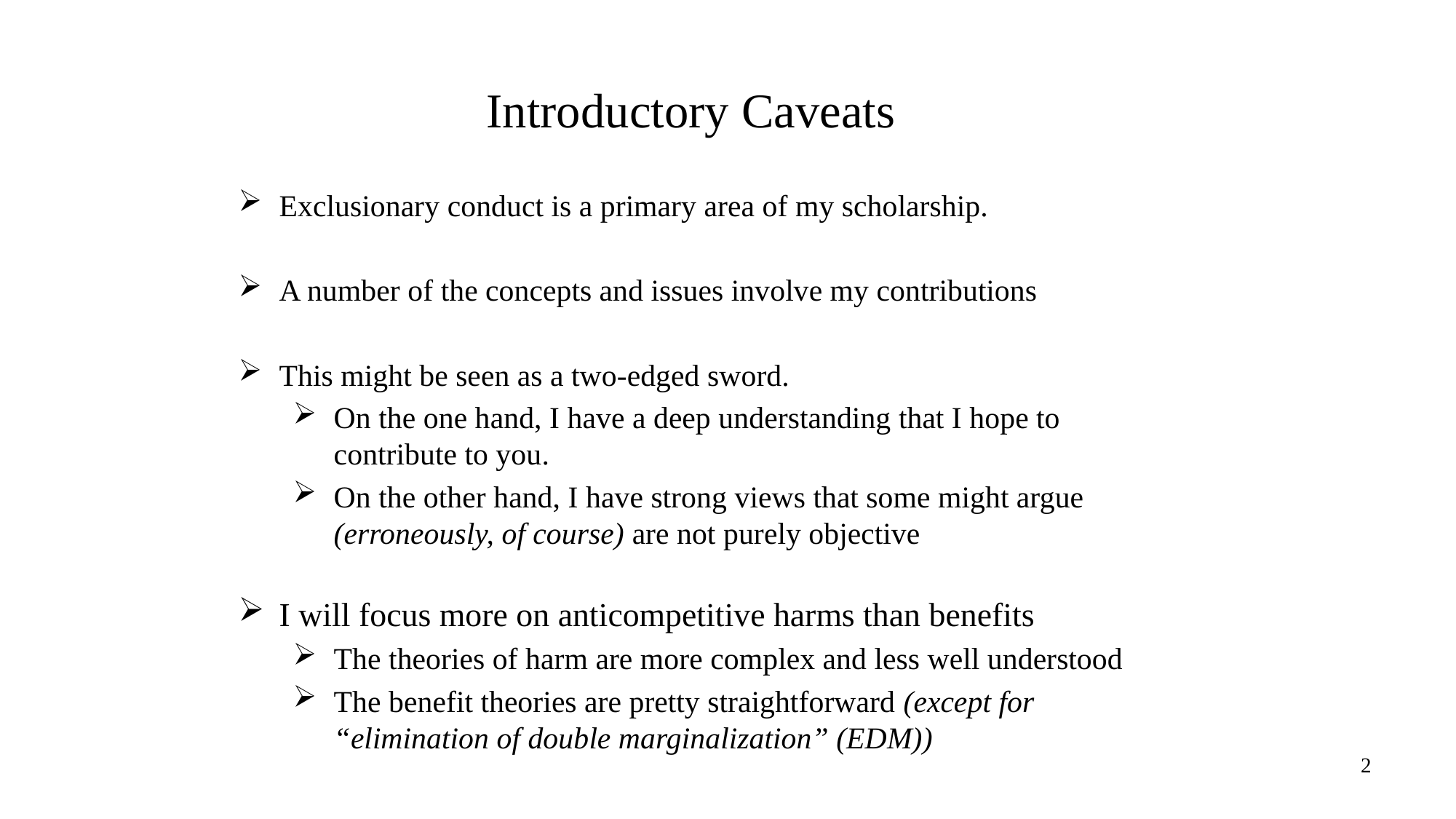

Introductory Caveats

Exclusionary conduct is a primary area of my scholarship.

A number of the concepts and issues involve my contributions

This might be seen as a two-edged sword.
On the one hand, I have a deep understanding that I hope to contribute to you.
On the other hand, I have strong views that some might argue (erroneously, of course) are not purely objective
I will focus more on anticompetitive harms than benefits
The theories of harm are more complex and less well understood
The benefit theories are pretty straightforward (except for “elimination of double marginalization” (EDM))
#
2